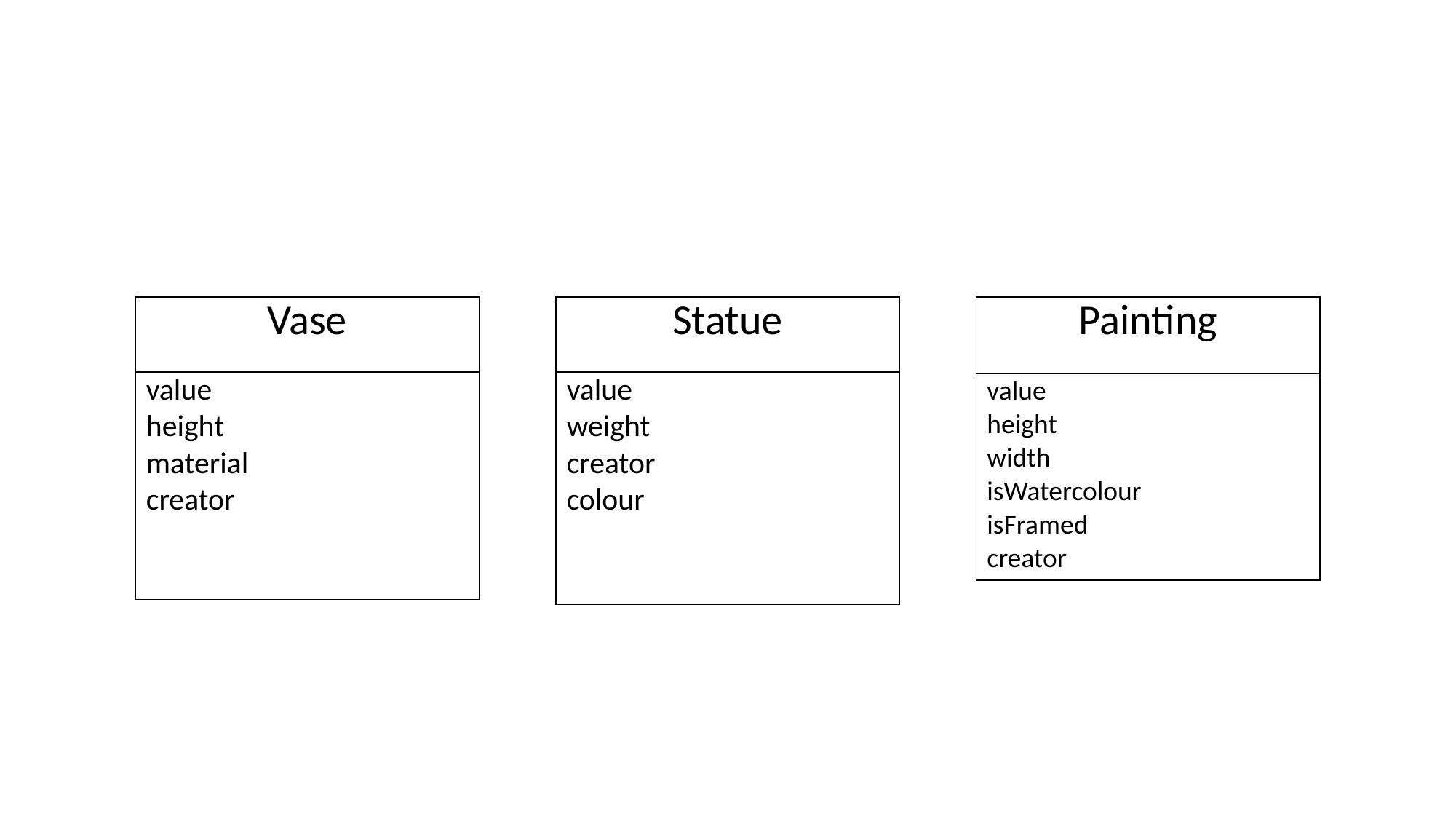

| Statue |
| --- |
| value weight creator colour |
| Painting |
| --- |
| value height width isWatercolour isFramed creator |
| Vase |
| --- |
| value height material creator |